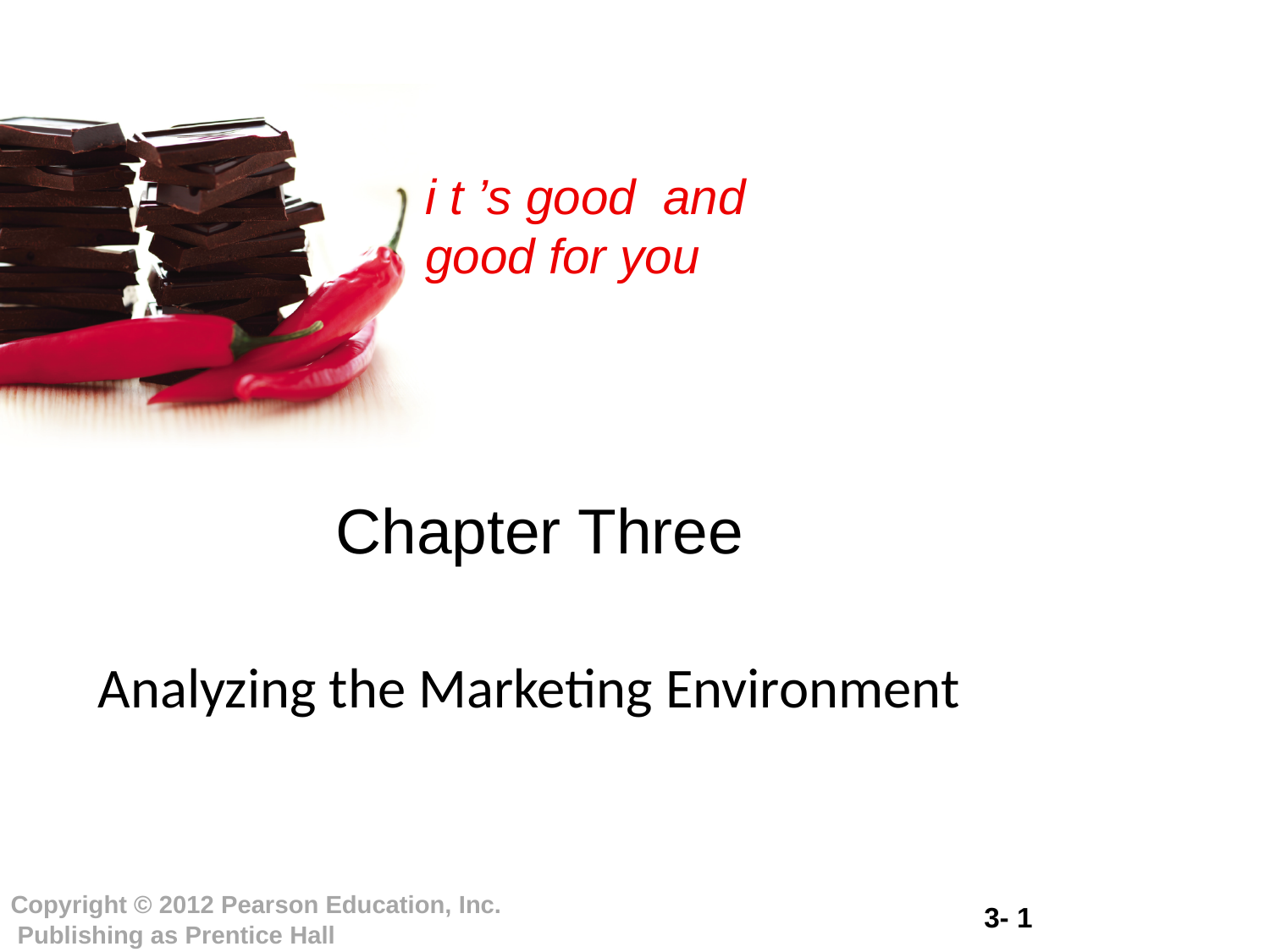

# Chapter Three
Analyzing the Marketing Environment